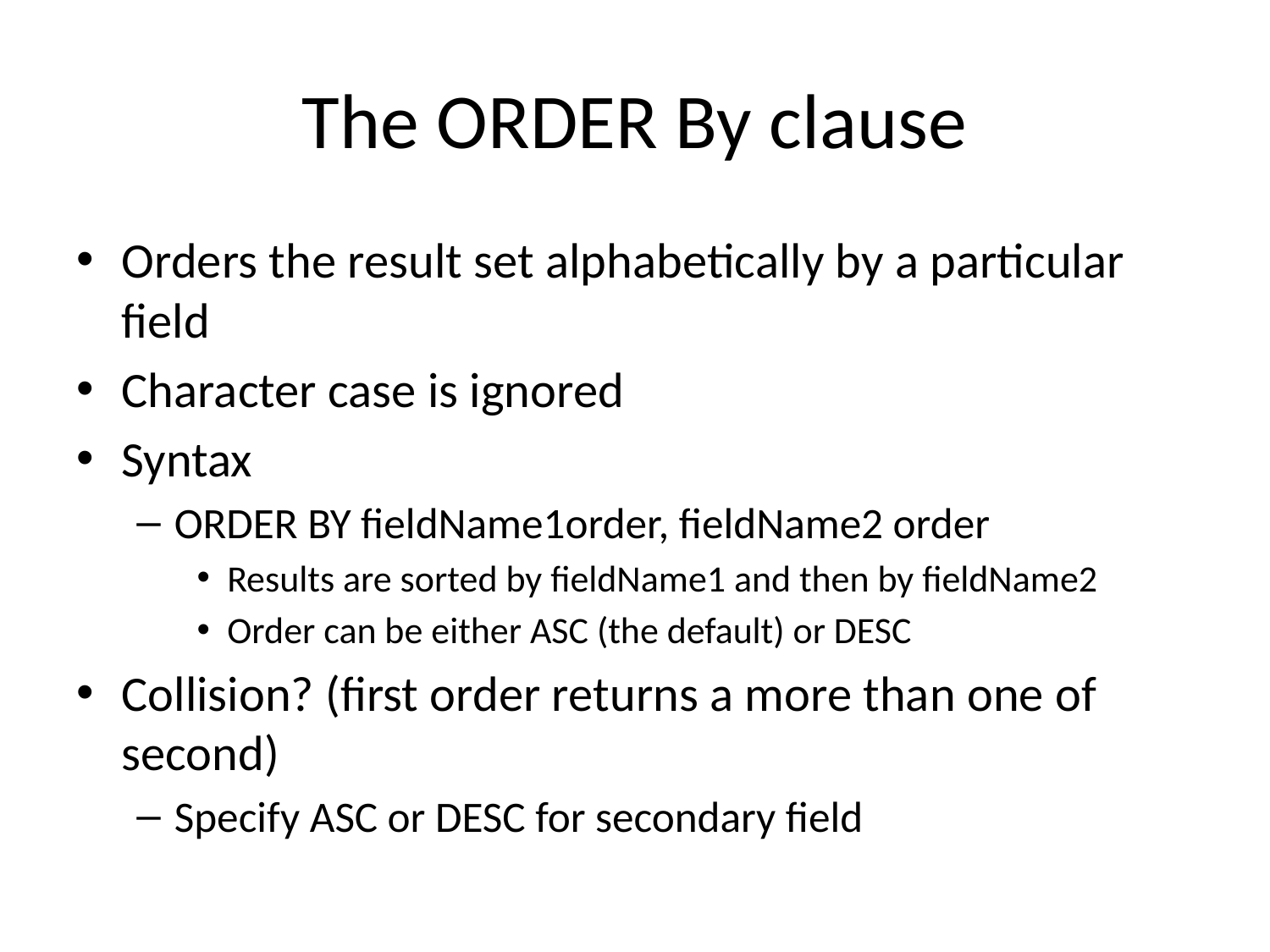

# The ORDER By clause
Orders the result set alphabetically by a particular field
Character case is ignored
Syntax
ORDER BY fieldName1order, fieldName2 order
Results are sorted by fieldName1 and then by fieldName2
Order can be either ASC (the default) or DESC
Collision? (first order returns a more than one of second)
Specify ASC or DESC for secondary field